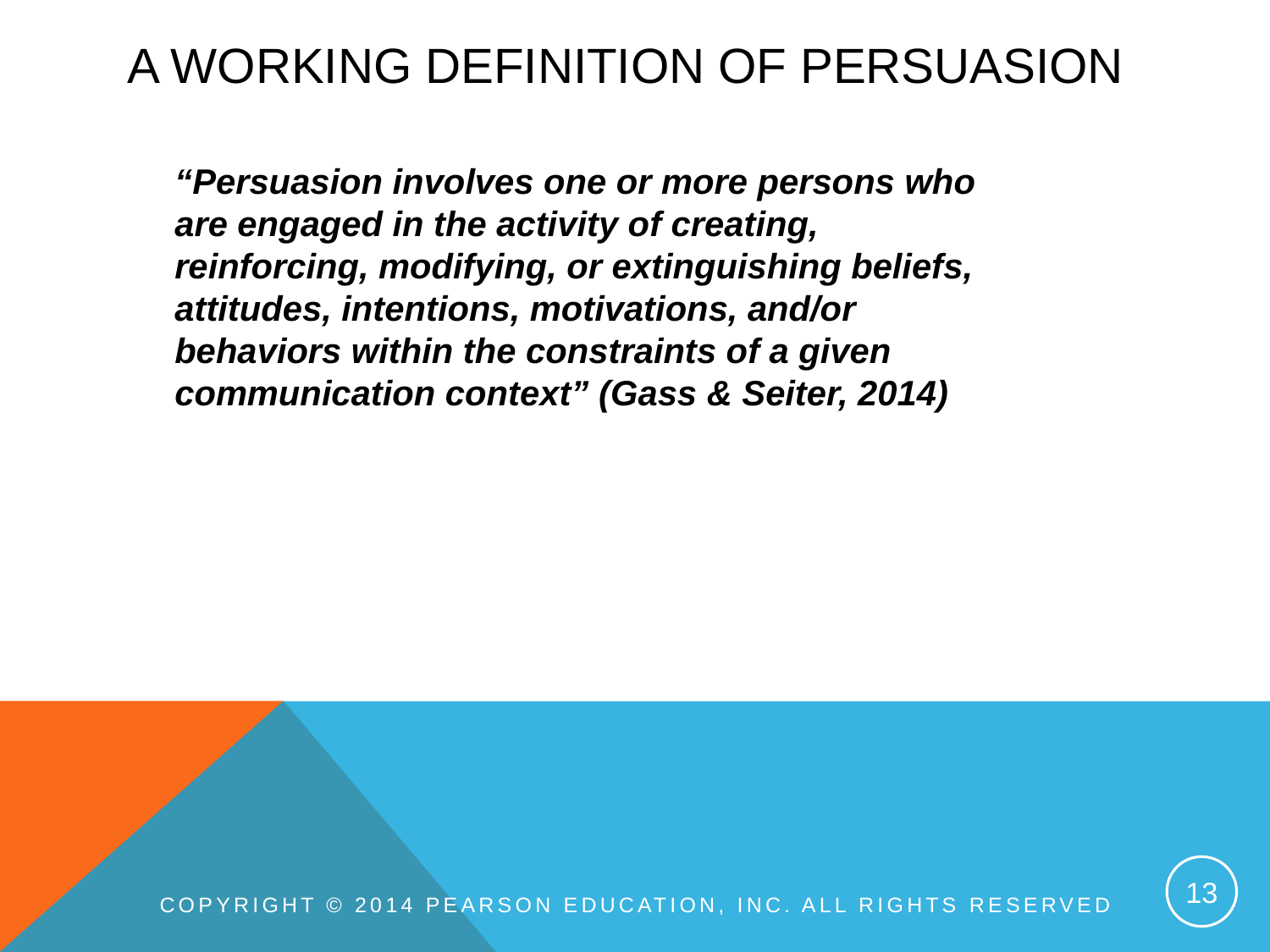

# A working definition of persuasion
“Persuasion involves one or more persons who are engaged in the activity of creating, reinforcing, modifying, or extinguishing beliefs, attitudes, intentions, motivations, and/or behaviors within the constraints of a given communication context” (Gass & Seiter, 2014)

13
Copyright © 2014 Pearson Education, Inc. All rights reserved